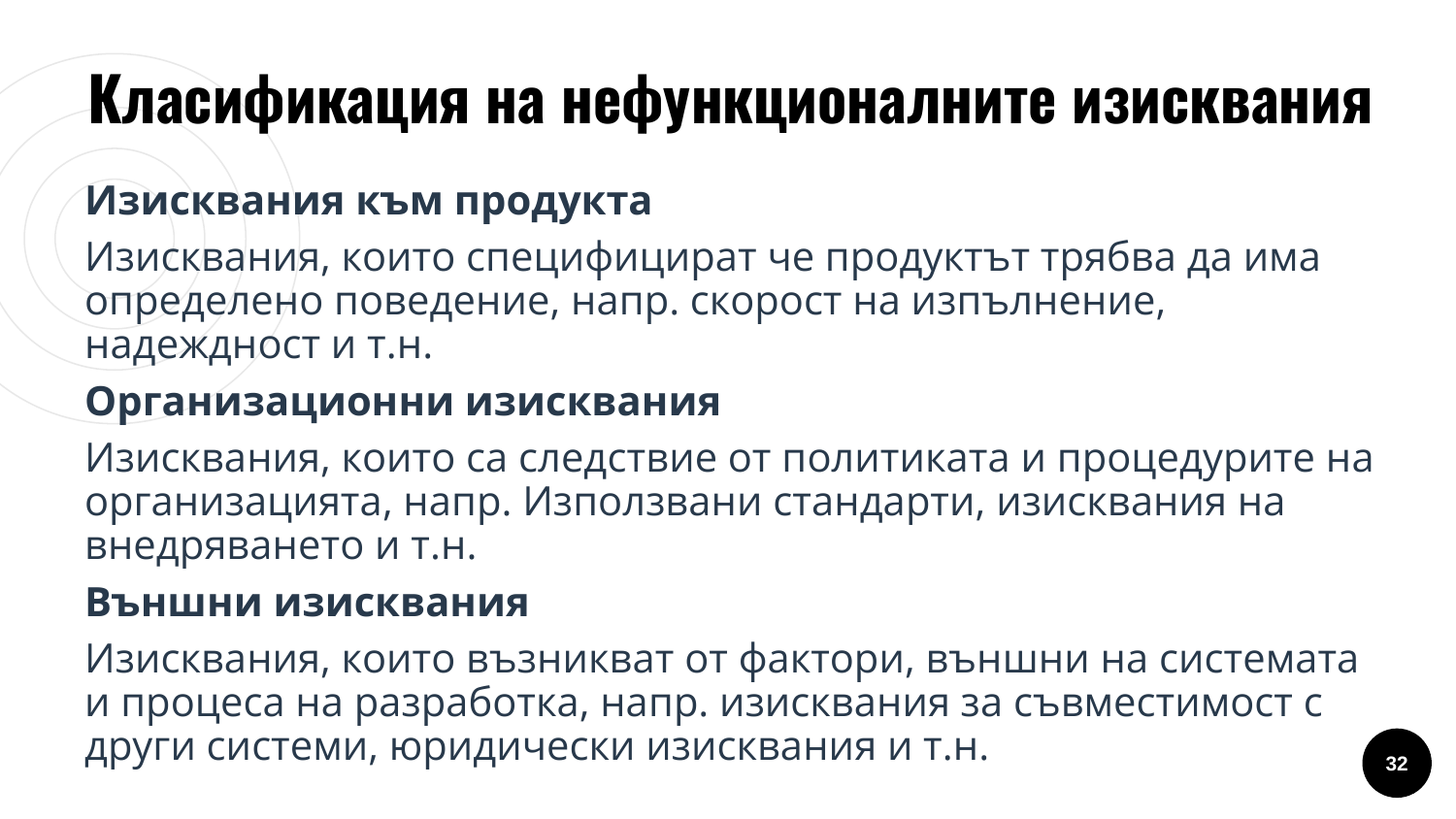

# Класификация на нефункционалните изисквания
Изисквания към продукта
Изисквания, които специфицират че продуктът трябва да има определено поведение, напр. скорост на изпълнение, надеждност и т.н.
Организационни изисквания
Изисквания, които са следствие от политиката и процедурите на организацията, напр. Използвани стандарти, изисквания на внедряването и т.н.
Външни изисквания
Изисквания, които възникват от фактори, външни на системата и процеса на разработка, напр. изисквания за съвместимост с други системи, юридически изисквания и т.н.
Lorem um congue
32